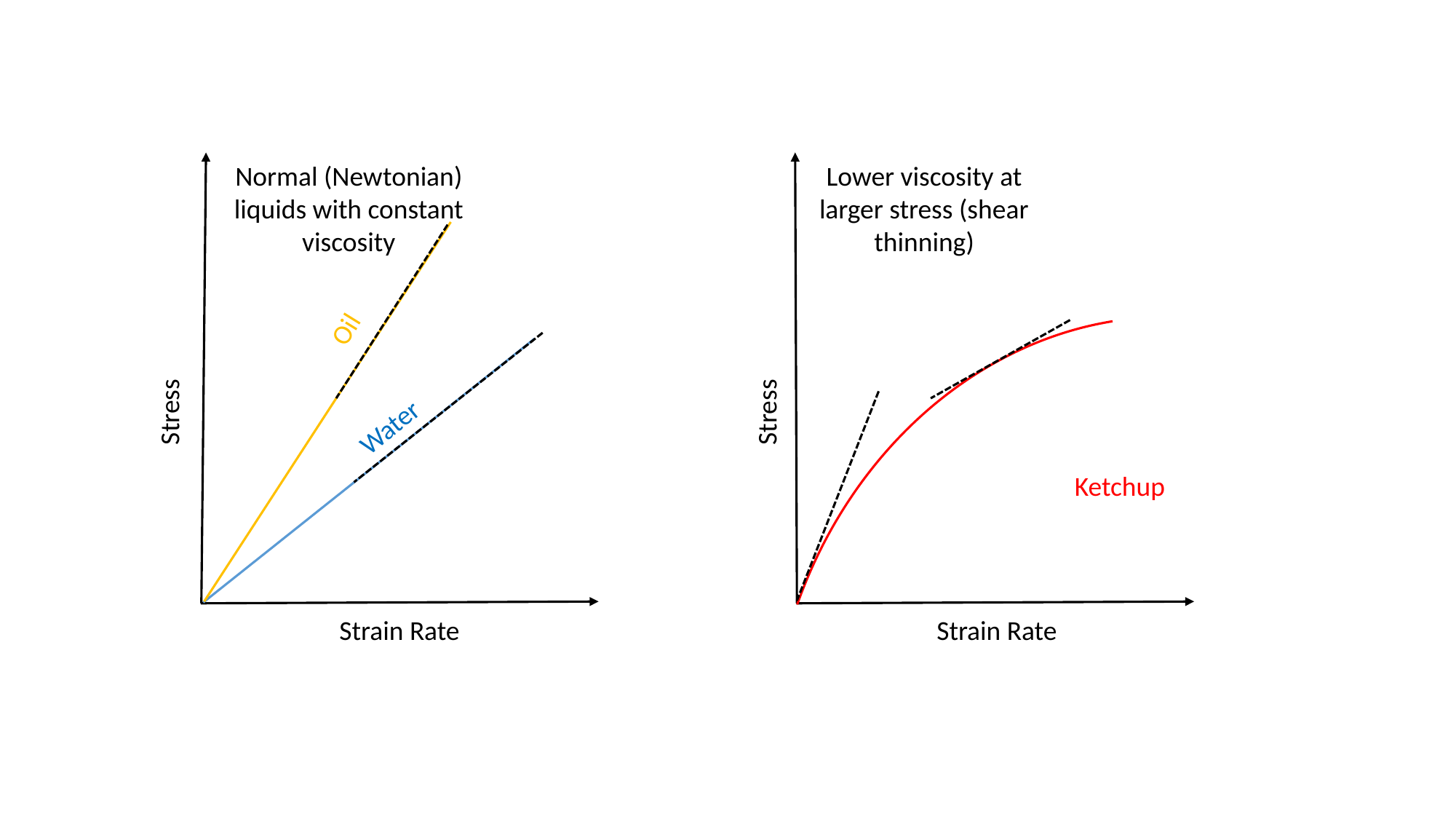

Normal (Newtonian) liquids with constant viscosity
Lower viscosity at larger stress (shear thinning)
Oil

Stress
Stress
Water
Ketchup
Strain Rate
Strain Rate